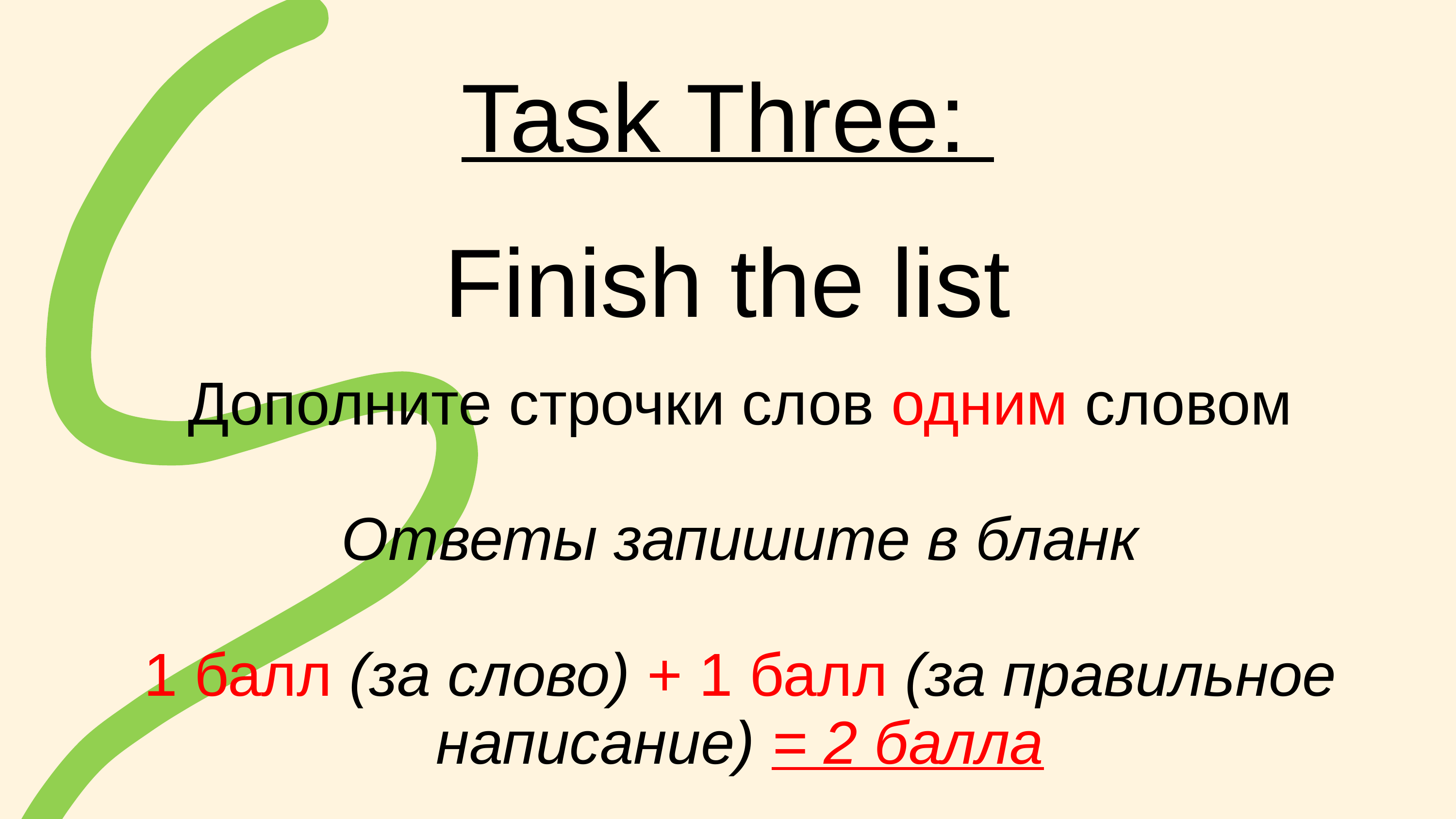

Task Three:

Finish the list
|  |
| --- |
| Дополните строчки слов одним словом Ответы запишите в бланк 1 балл (за слово) + 1 балл (за правильное написание) = 2 балла |
|  |
|  |